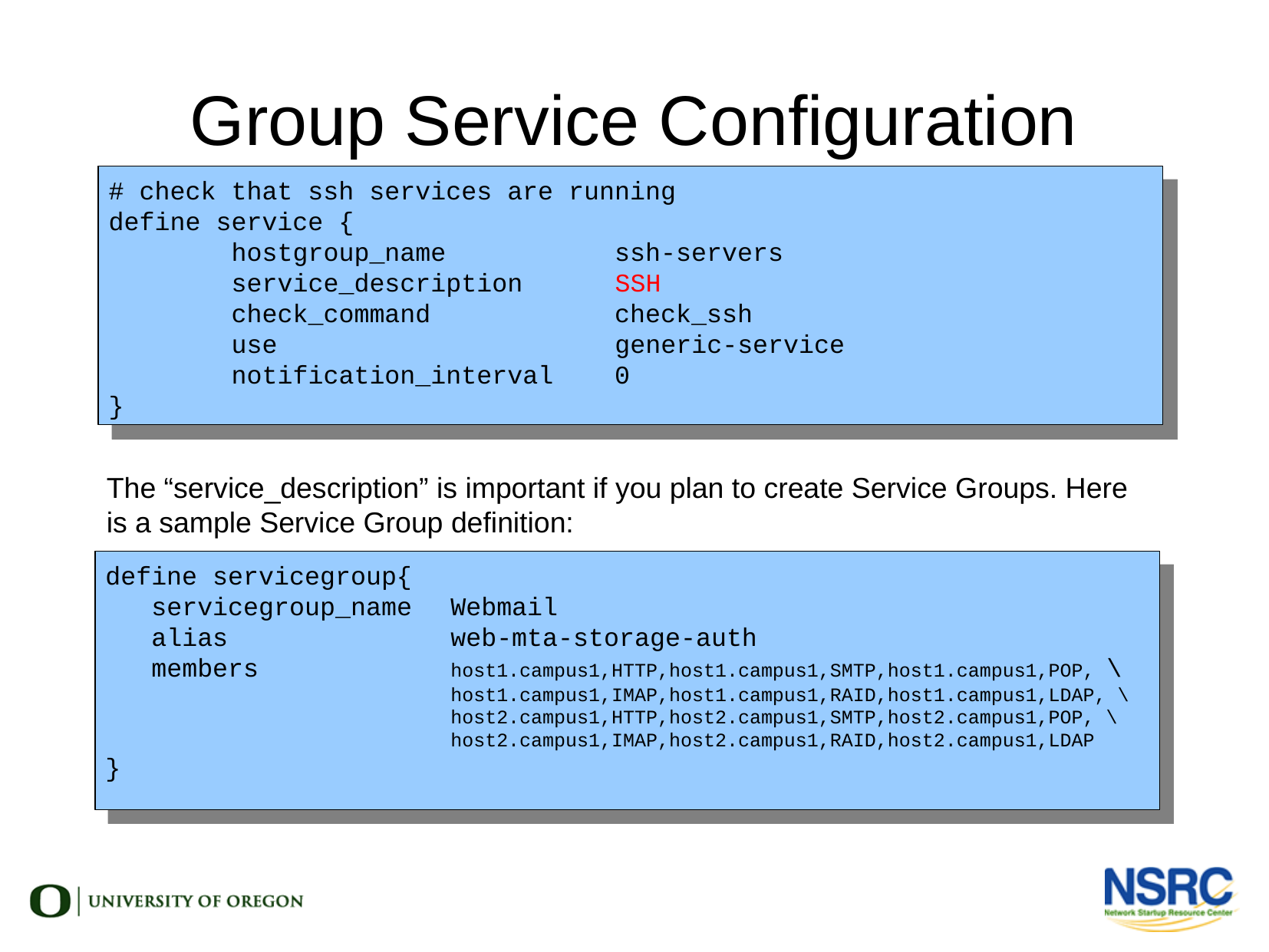

Group Service Configuration
# check that ssh services are running
define service {
        hostgroup_name           ssh-servers
        service_description      SSH
        check_command            check_ssh
        use	                  generic-service
        notification_interval    0
}
The “service_description” is important if you plan to create Service Groups. Here is a sample Service Group definition:
define servicegroup{
   servicegroup_name  	Webmail
   alias              	web-mta-storage-auth
   members           	host1.campus1,HTTP,host1.campus1,SMTP,host1.campus1,POP, \
                       	host1.campus1,IMAP,host1.campus1,RAID,host1.campus1,LDAP, \
                       	host2.campus1,HTTP,host2.campus1,SMTP,host2.campus1,POP, \
                       	host2.campus1,IMAP,host2.campus1,RAID,host2.campus1,LDAP
}